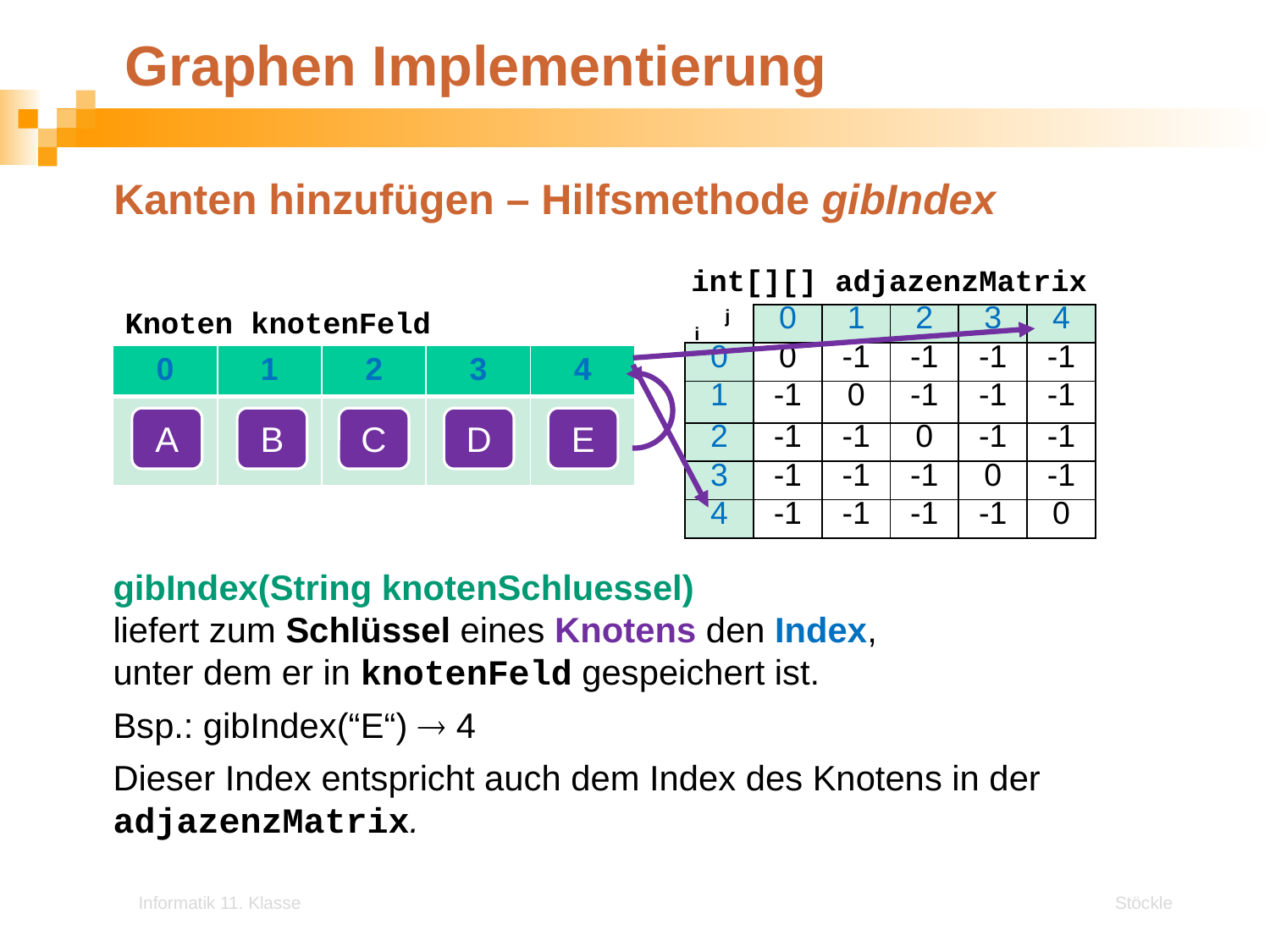

# Graphen Implementierung
Kanten hinzufügen – Hilfsmethode gibIndex

int[][] adjazenzMatrix
Knoten knotenFeld
| i j | 0 | 1 | 2 | 3 | 4 |
| --- | --- | --- | --- | --- | --- |
| 0 | 0 | -1 | -1 | -1 | -1 |
| 1 | -1 | 0 | -1 | -1 | -1 |
| 2 | -1 | -1 | 0 | -1 | -1 |
| 3 | -1 | -1 | -1 | 0 | -1 |
| 4 | -1 | -1 | -1 | -1 | 0 |
| 0 | 1 | 2 | 3 | 4 |
| --- | --- | --- | --- | --- |
|  |  |  |  |  |

A
B
C
D
E
gibIndex(String knotenSchluessel)
liefert zum Schlüssel eines Knotens den Index,
unter dem er in knotenFeld gespeichert ist.
Bsp.: gibIndex(“E“) → 4
Dieser Index entspricht auch dem Index des Knotens in der adjazenzMatrix.